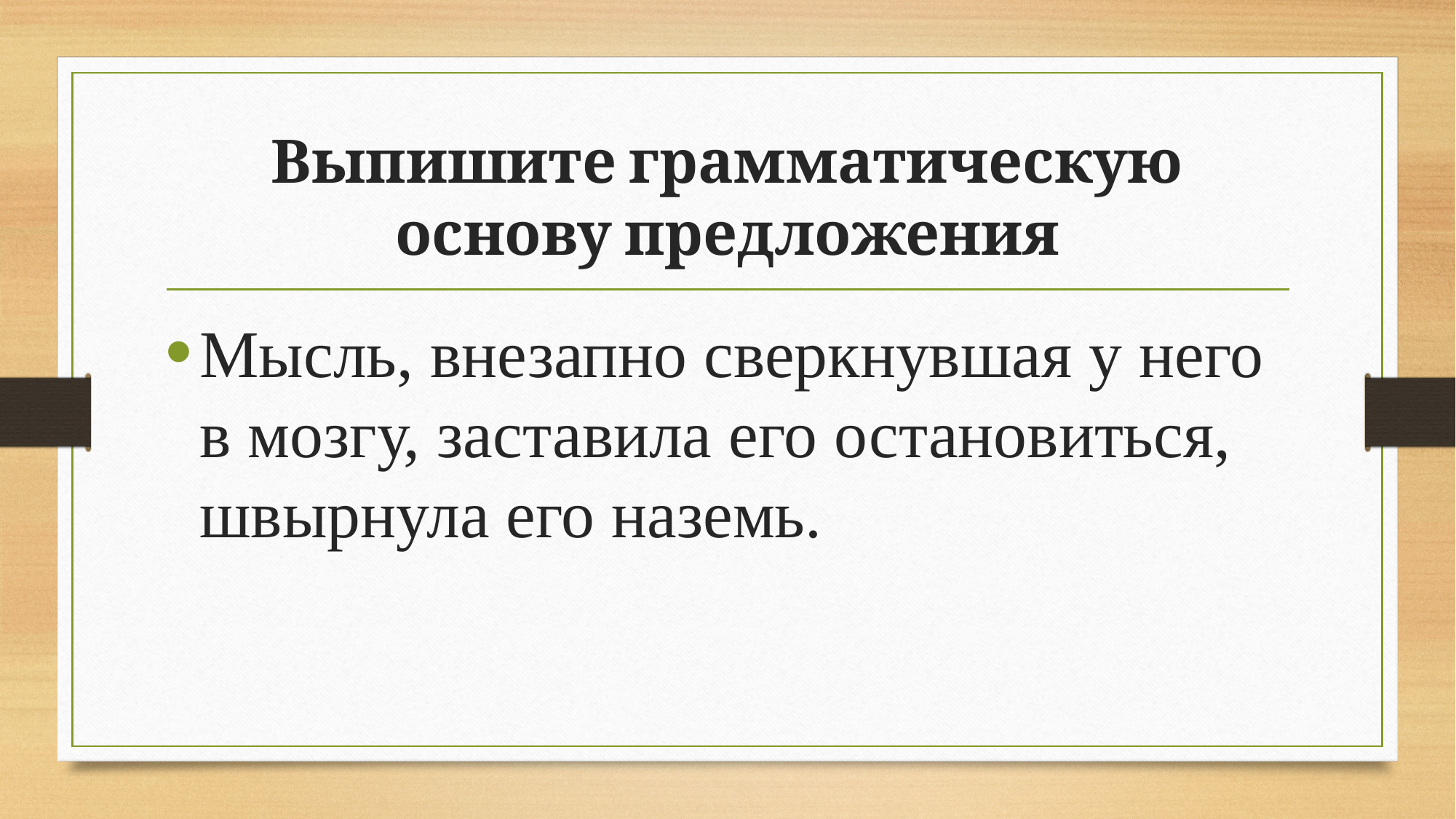

# Выпишите грамматическую основу предложения
Мысль, внезапно сверкнувшая у него в мозгу, заставила его остановиться, швырнула его наземь.